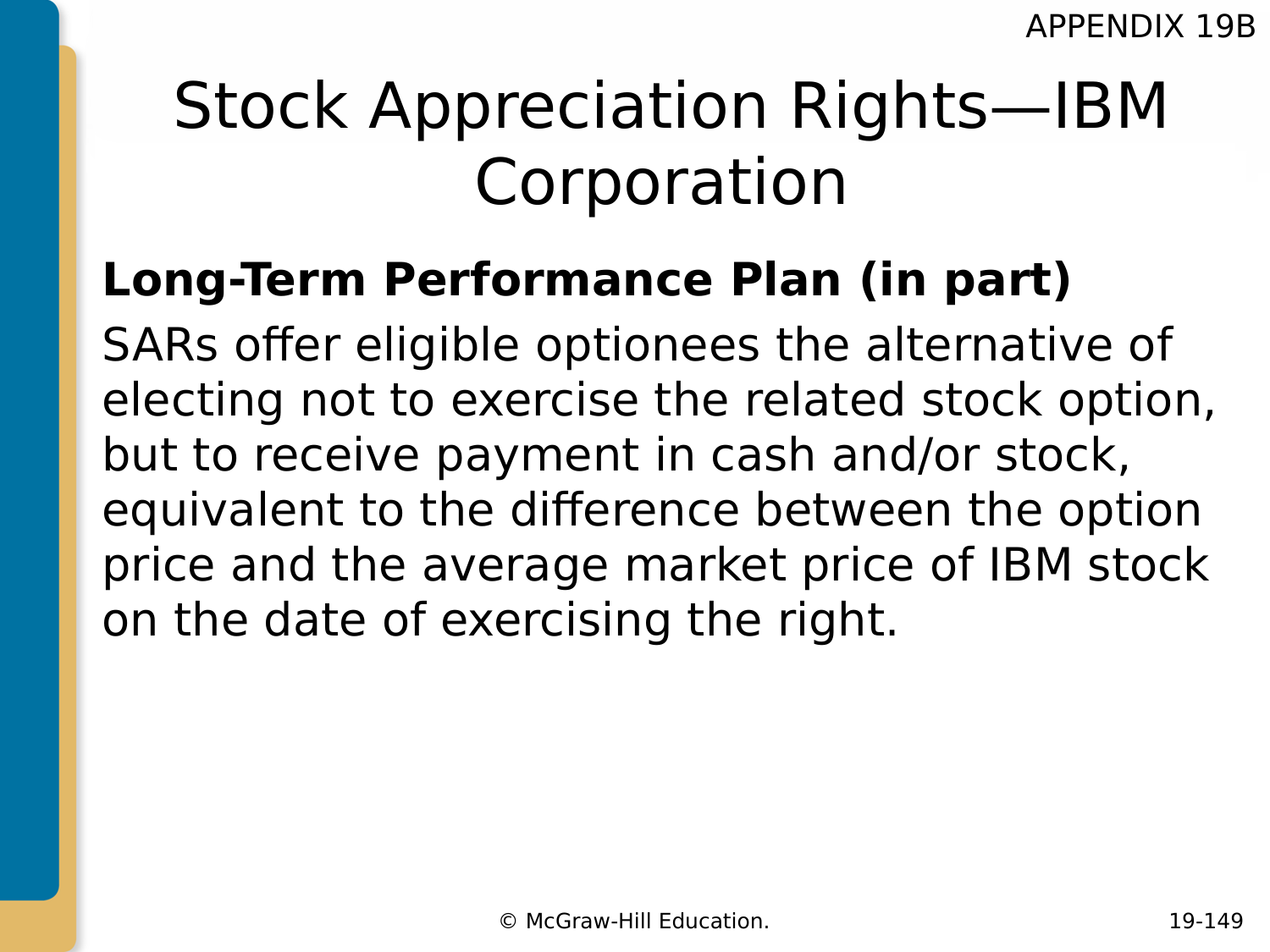

APPENDIX 19B
# Stock Appreciation Rights—IBM Corporation
Long-Term Performance Plan (in part)
SARs offer eligible optionees the alternative of electing not to exercise the related stock option, but to receive payment in cash and/or stock, equivalent to the difference between the option price and the average market price of IBM stock on the date of exercising the right.